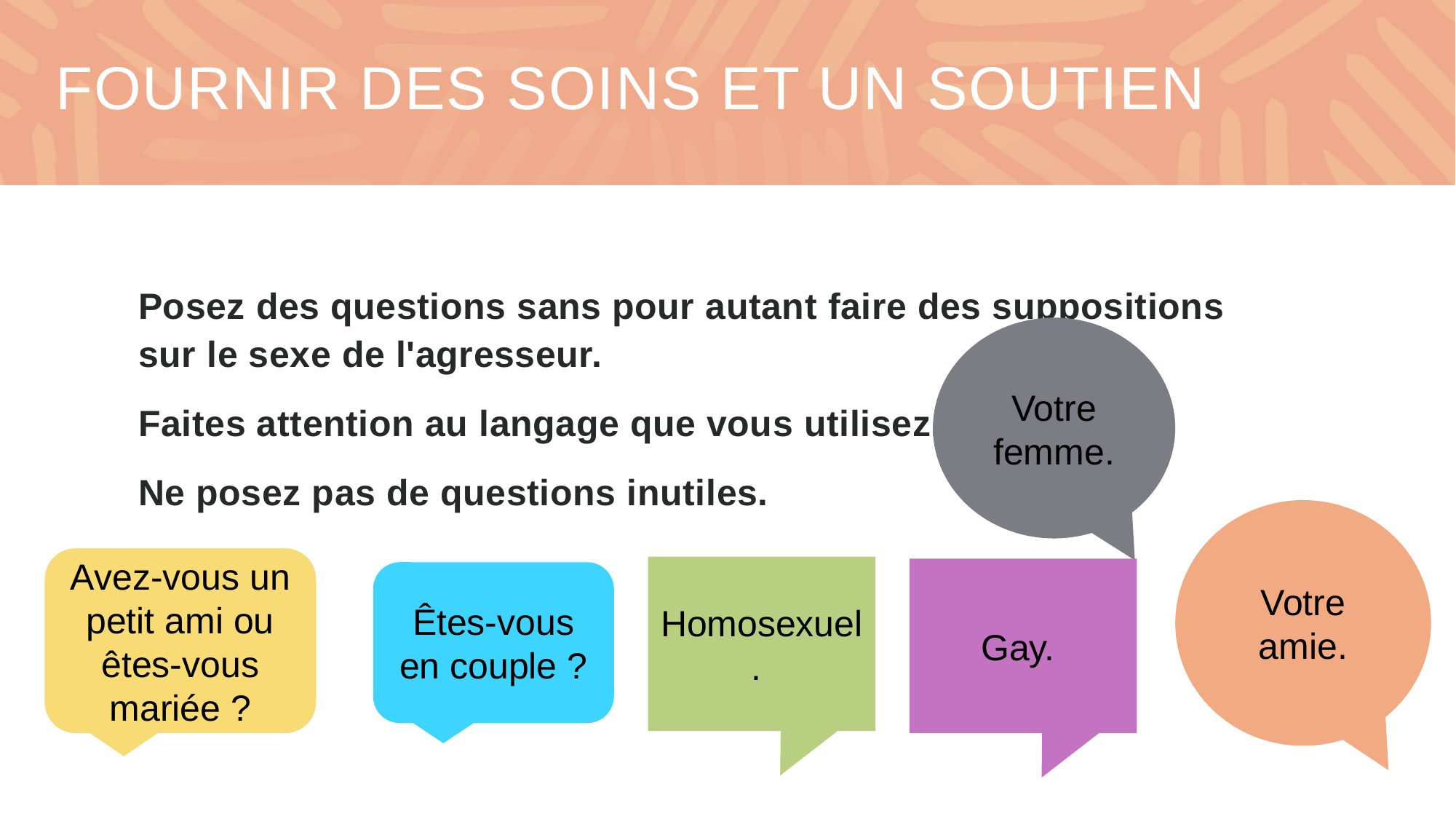

# Fournir des soins et un soutien
Posez des questions sans pour autant faire des suppositions sur le sexe de l'agresseur.
Faites attention au langage que vous utilisez.
Ne posez pas de questions inutiles.
Votre femme.
Votre amie.
Avez-vous un petit ami ou êtes-vous mariée ?
Homosexuel.
Gay.
Êtes-vous en couple ?